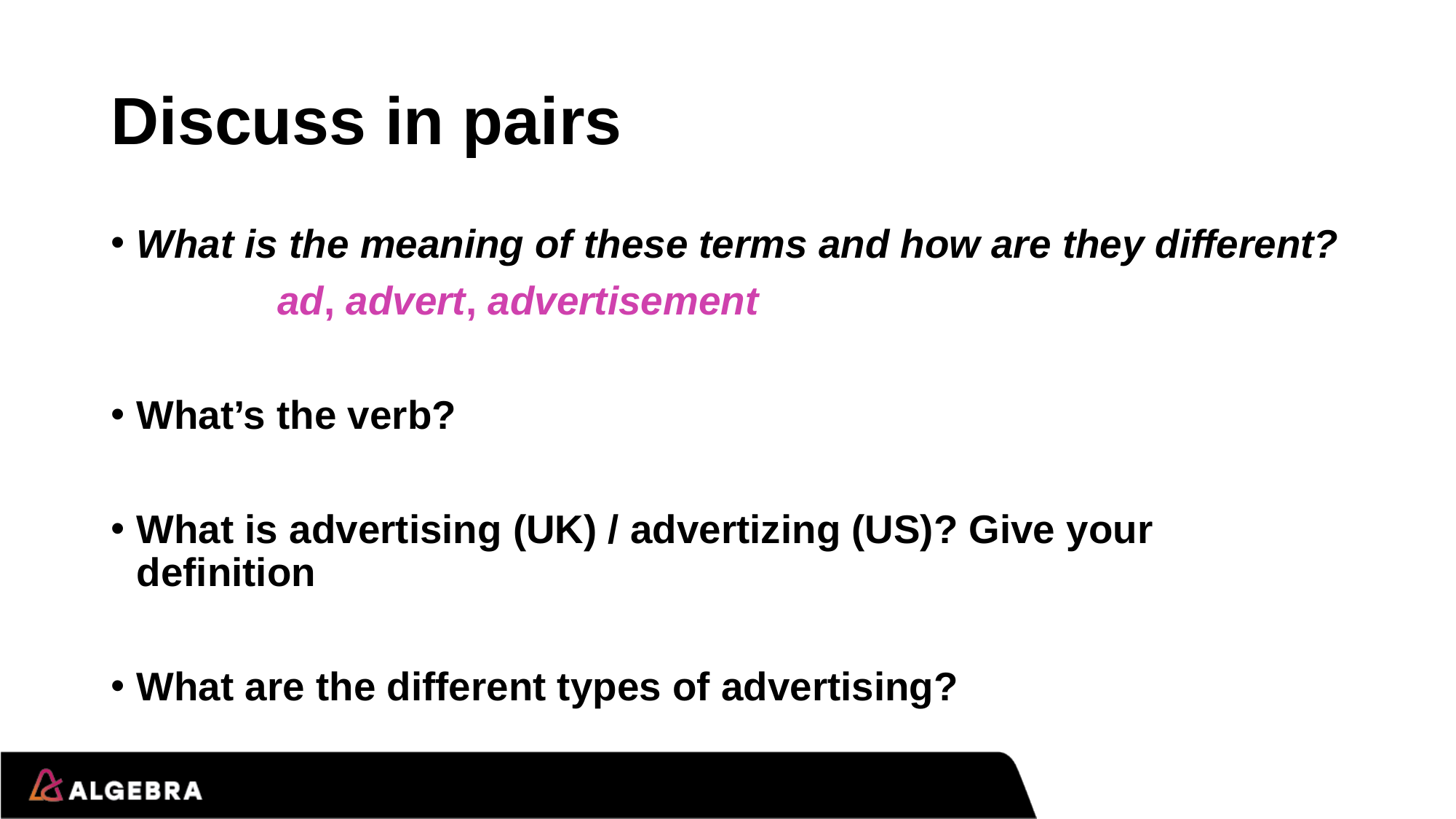

# Discuss in pairs
What is the meaning of these terms and how are they different?
               ad, advert, advertisement

What’s the verb?

What is advertising (UK) / advertizing (US)? Give your definition

What are the different types of advertising?